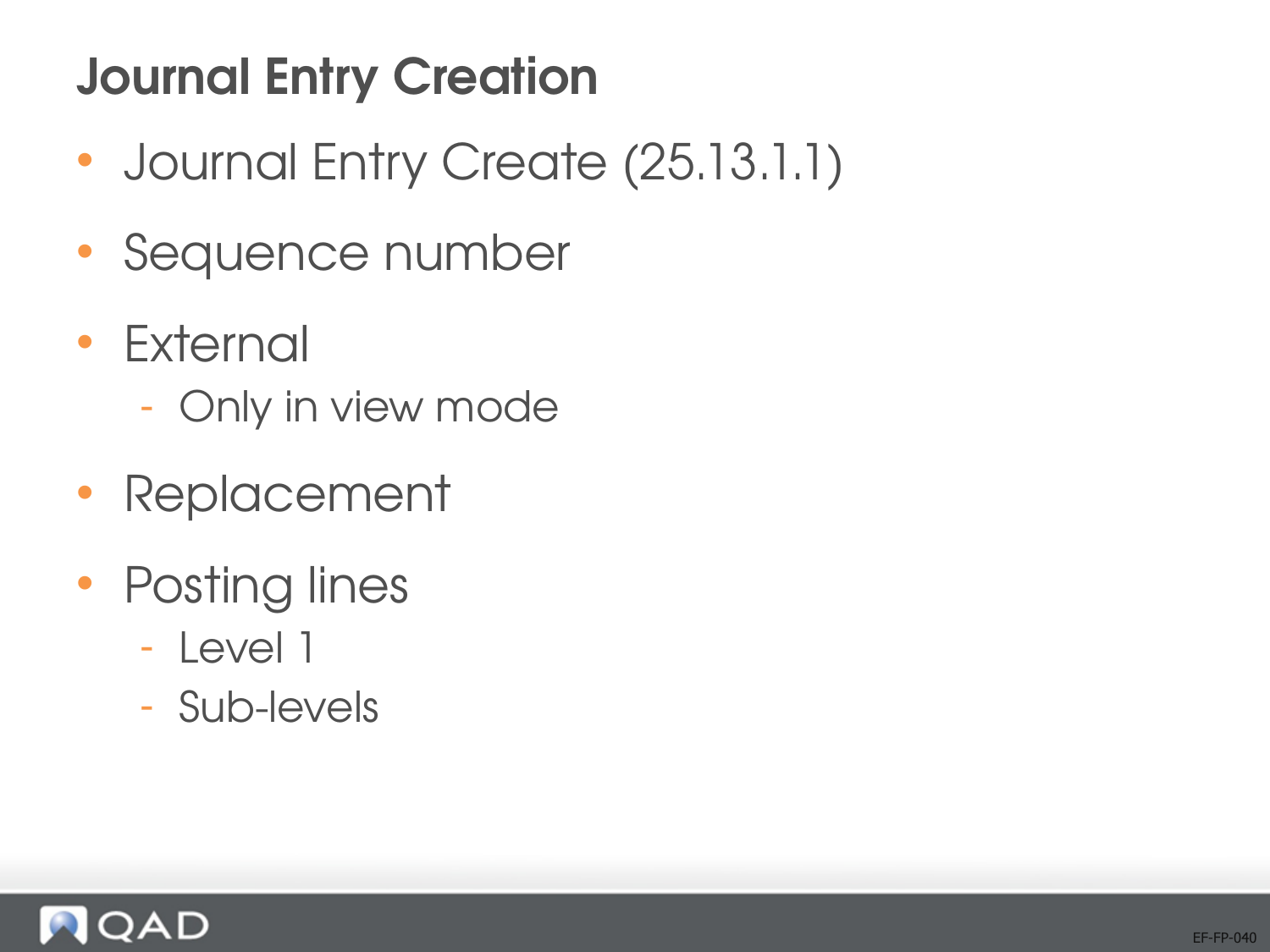

# Journal Entry Creation
Journal Entry Create (25.13.1.1)
Sequence number
External
Only in view mode
Replacement
Posting lines
Level 1
Sub-levels

EF-FP-040